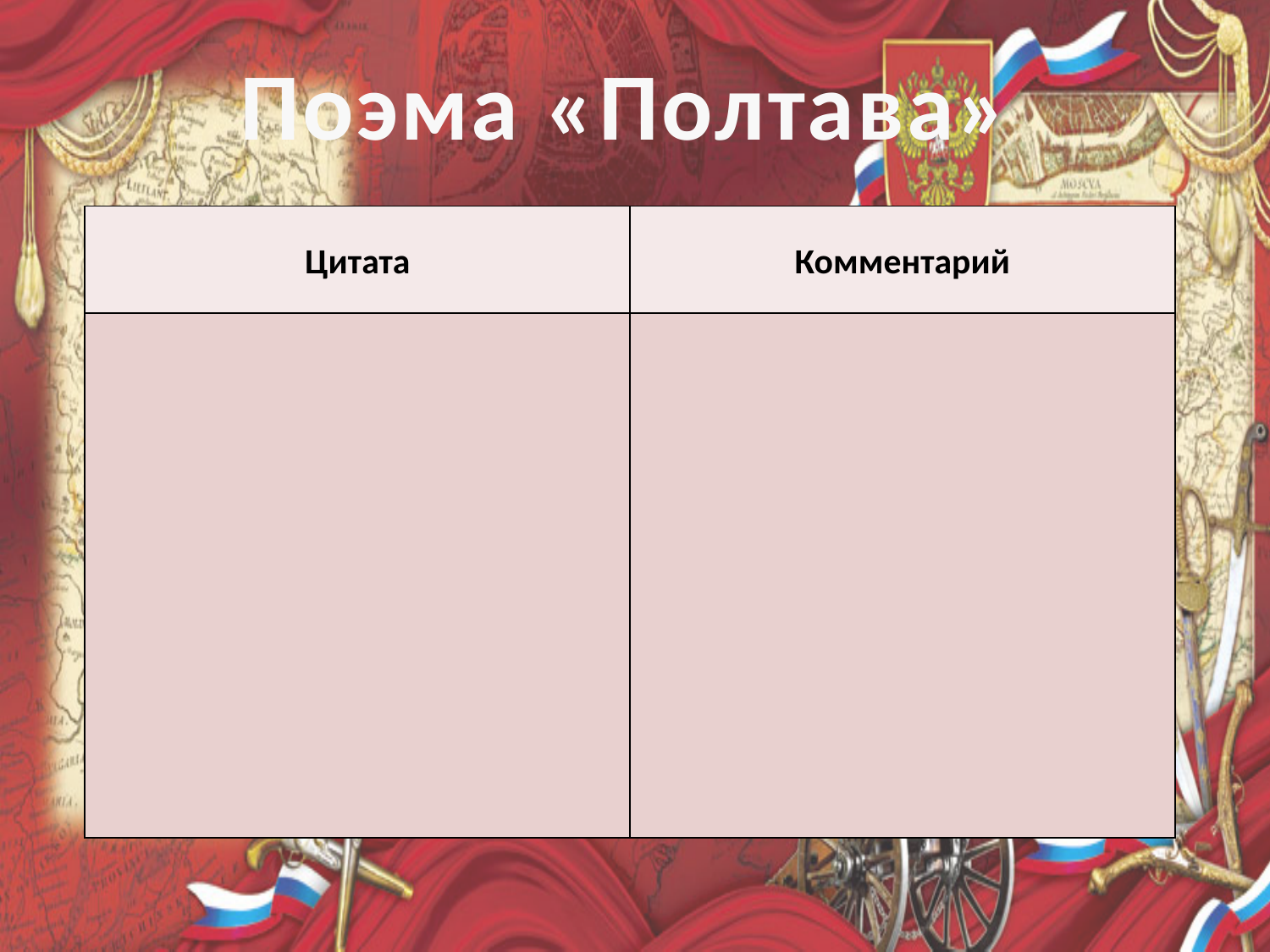

# Поэма «Полтава»
| Цитата | Комментарий |
| --- | --- |
|  |  |